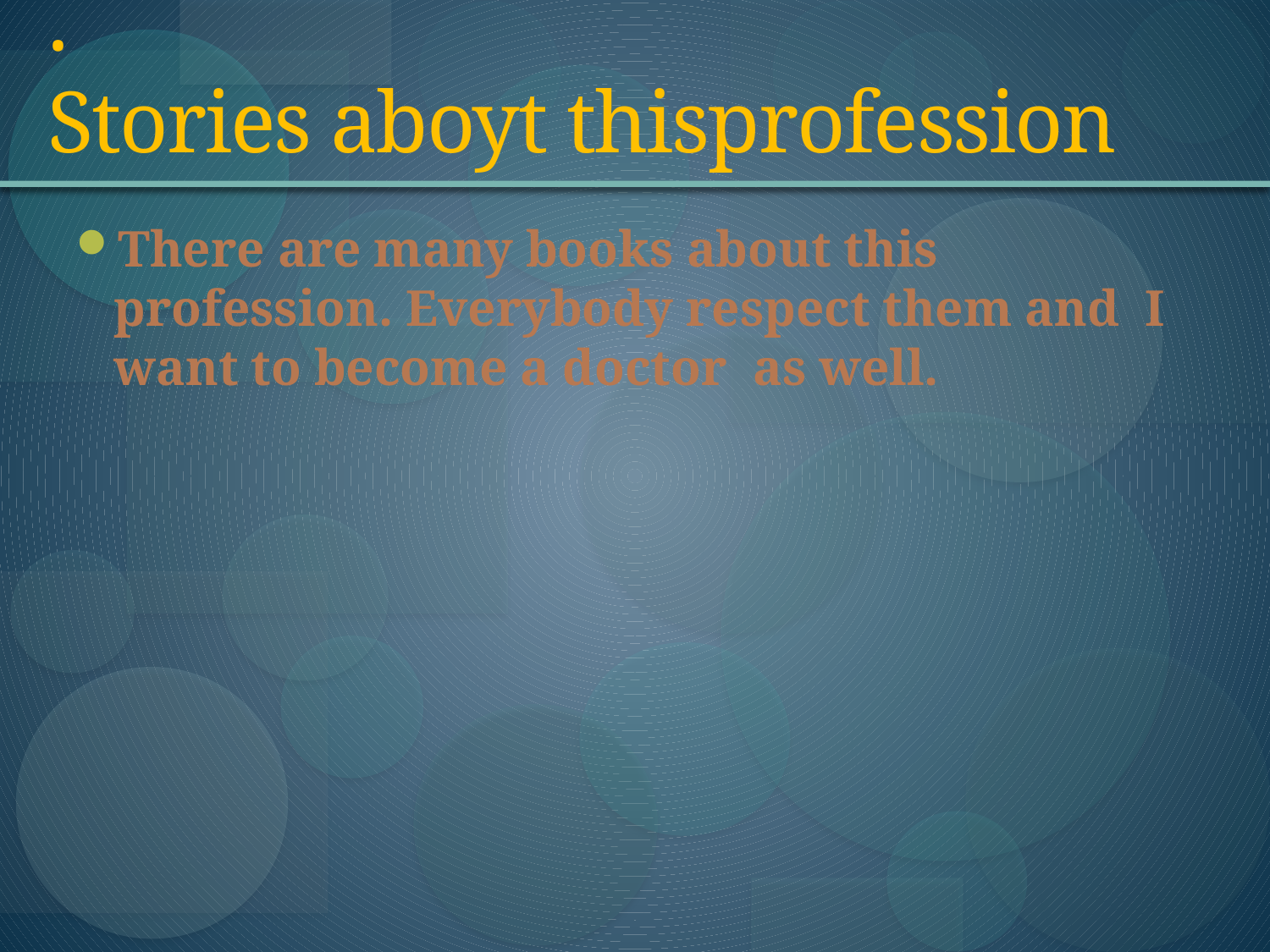

# . Stories aboyt thisprofession
There are many books about this profession. Everybody respect them and  I want to become a doctor  as well.